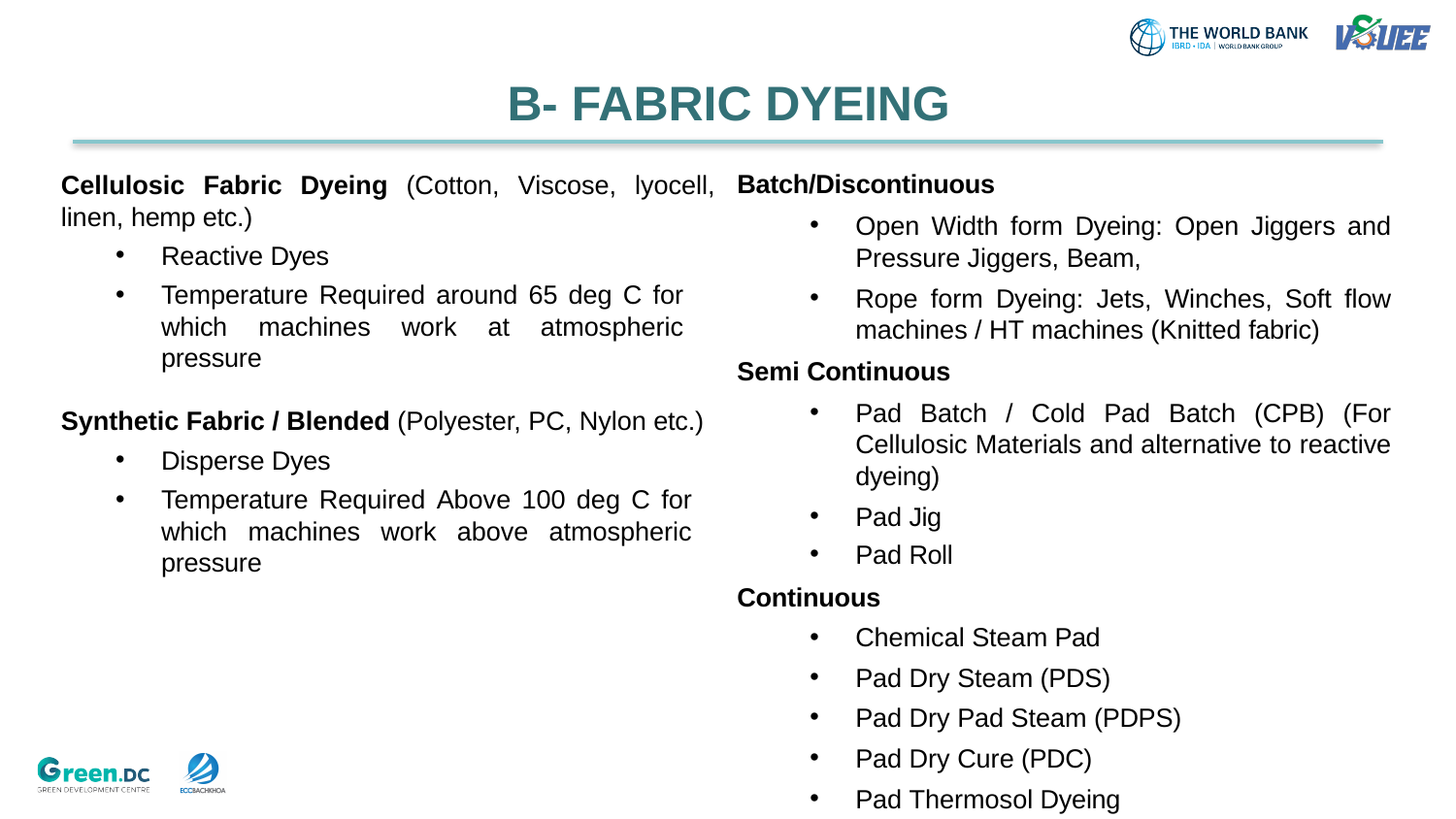

# B- FABRIC DYEING
Batch/Discontinuous
Open Width form Dyeing: Open Jiggers and Pressure Jiggers, Beam,
Rope form Dyeing: Jets, Winches, Soft flow machines / HT machines (Knitted fabric)
Semi Continuous
Pad Batch / Cold Pad Batch (CPB) (For Cellulosic Materials and alternative to reactive dyeing)
Pad Jig
Pad Roll
Continuous
Chemical Steam Pad
Pad Dry Steam (PDS)
Pad Dry Pad Steam (PDPS)
Pad Dry Cure (PDC)
Pad Thermosol Dyeing
Cellulosic Fabric Dyeing (Cotton, Viscose, lyocell, linen, hemp etc.)
Reactive Dyes
Temperature Required around 65 deg C for which machines work at atmospheric pressure

Synthetic Fabric / Blended (Polyester, PC, Nylon etc.)
Disperse Dyes
Temperature Required Above 100 deg C for which machines work above atmospheric pressure